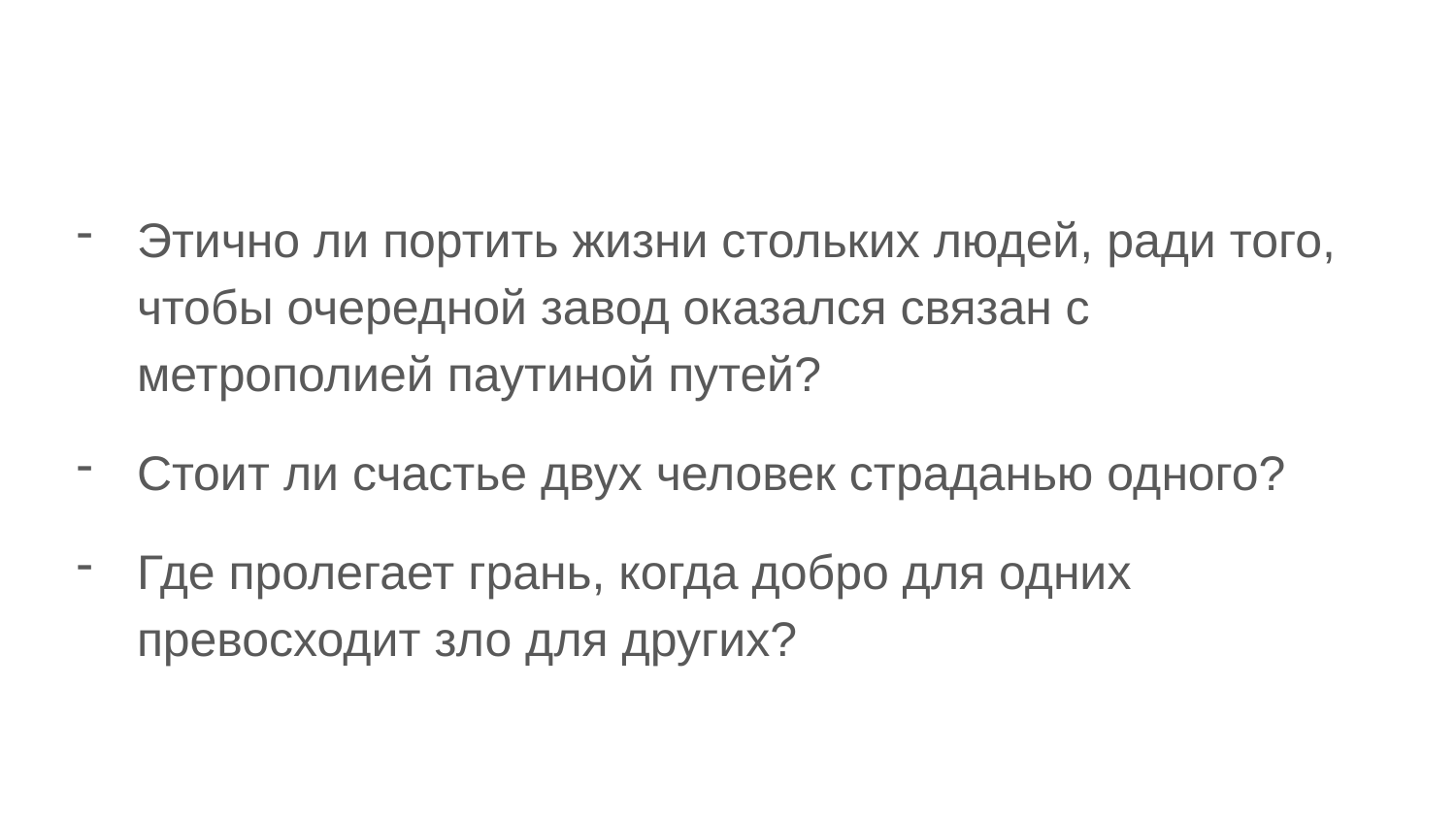

#
Этично ли портить жизни стольких людей, ради того, чтобы очередной завод оказался связан с метрополией паутиной путей?
Стоит ли счастье двух человек страданью одного?
Где пролегает грань, когда добро для одних превосходит зло для других?